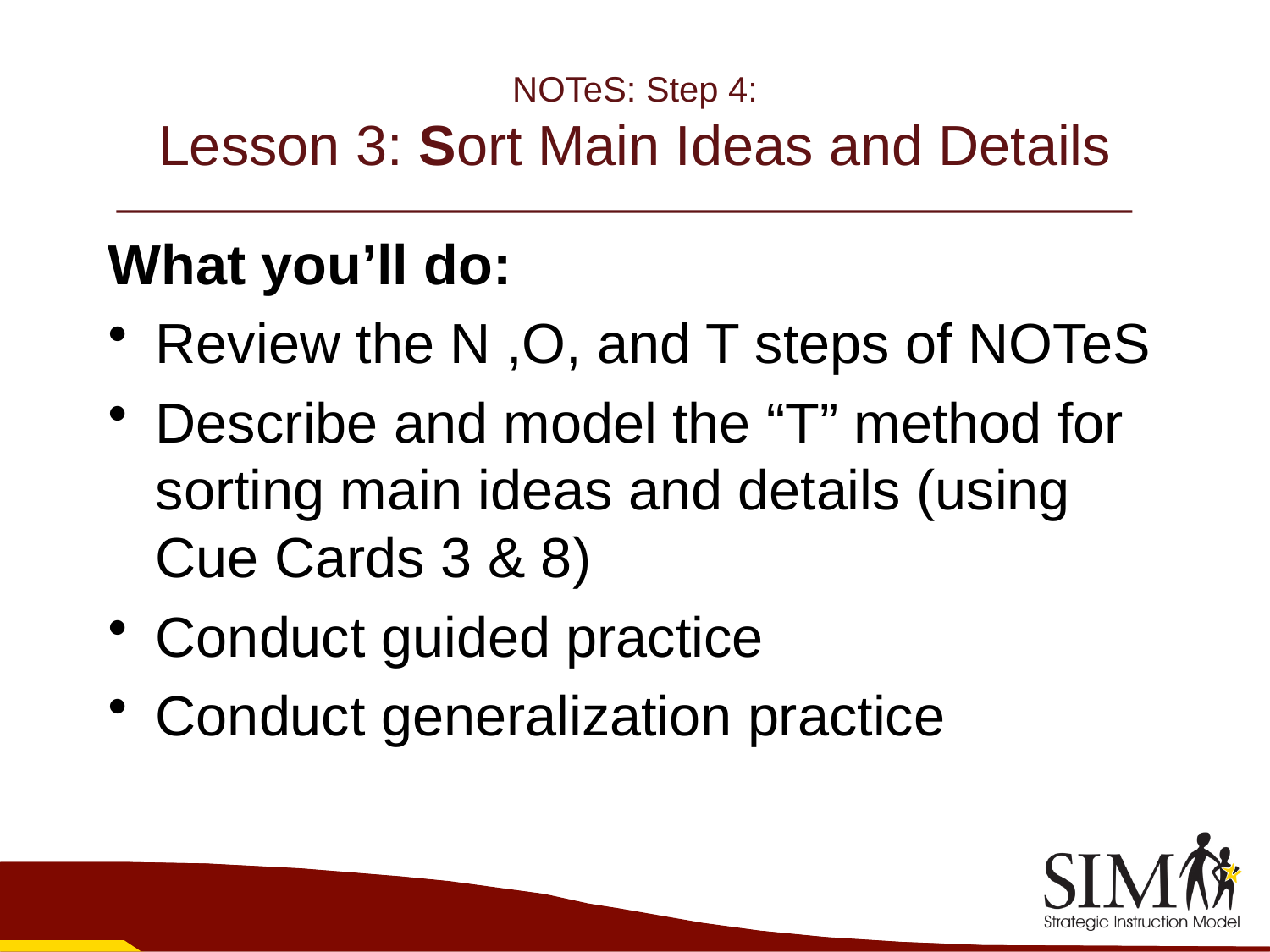

# NOTeS: Step 4: Lesson 3: Sort Main Ideas and Details
What you’ll do:
Review the N ,O, and T steps of NOTeS
Describe and model the “T” method for sorting main ideas and details (using Cue Cards 3 & 8)
Conduct guided practice
Conduct generalization practice